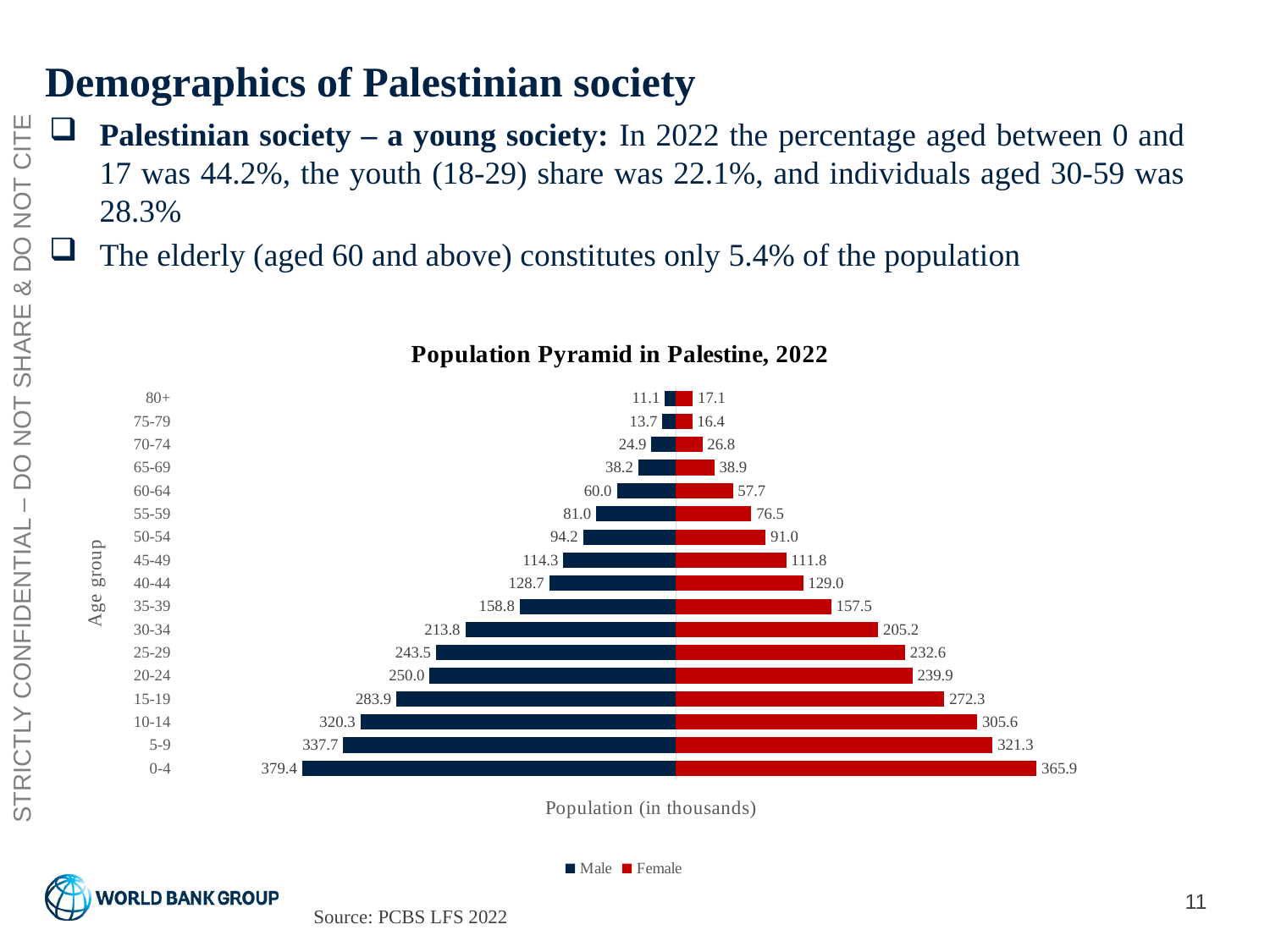

# Demographics of Palestinian society
Palestinian society – a young society: In 2022 the percentage aged between 0 and 17 was 44.2%, the youth (18-29) share was 22.1%, and individuals aged 30-59 was 28.3%
The elderly (aged 60 and above) constitutes only 5.4% of the population

### Chart: Population Pyramid in Palestine, 2022

| Category | Female | Male |
|---|---|---|
| 0-4 | 365.9 | -379.4 |
| 5-9 | 321.3 | -337.7 |
| 10-14 | 305.6 | -320.3 |
| 15-19 | 272.3 | -283.9 |
| 20-24 | 239.9 | -250.0 |
| 25-29 | 232.6 | -243.5 |
| 30-34 | 205.2 | -213.8 |
| 35-39 | 157.5 | -158.8 |
| 40-44 | 129.0 | -128.7 |
| 45-49 | 111.8 | -114.3 |
| 50-54 | 91.0 | -94.2 |
| 55-59 | 76.5 | -81.0 |
| 60-64 | 57.7 | -60.0 |
| 65-69 | 38.9 | -38.2 |
| 70-74 | 26.8 | -24.9 |
| 75-79 | 16.4 | -13.7 |
| 80+ | 17.1 | -11.1 |
STRICTLY CONFIDENTIAL – DO NOT SHARE & DO NOT CITE
11
Source: PCBS LFS 2022